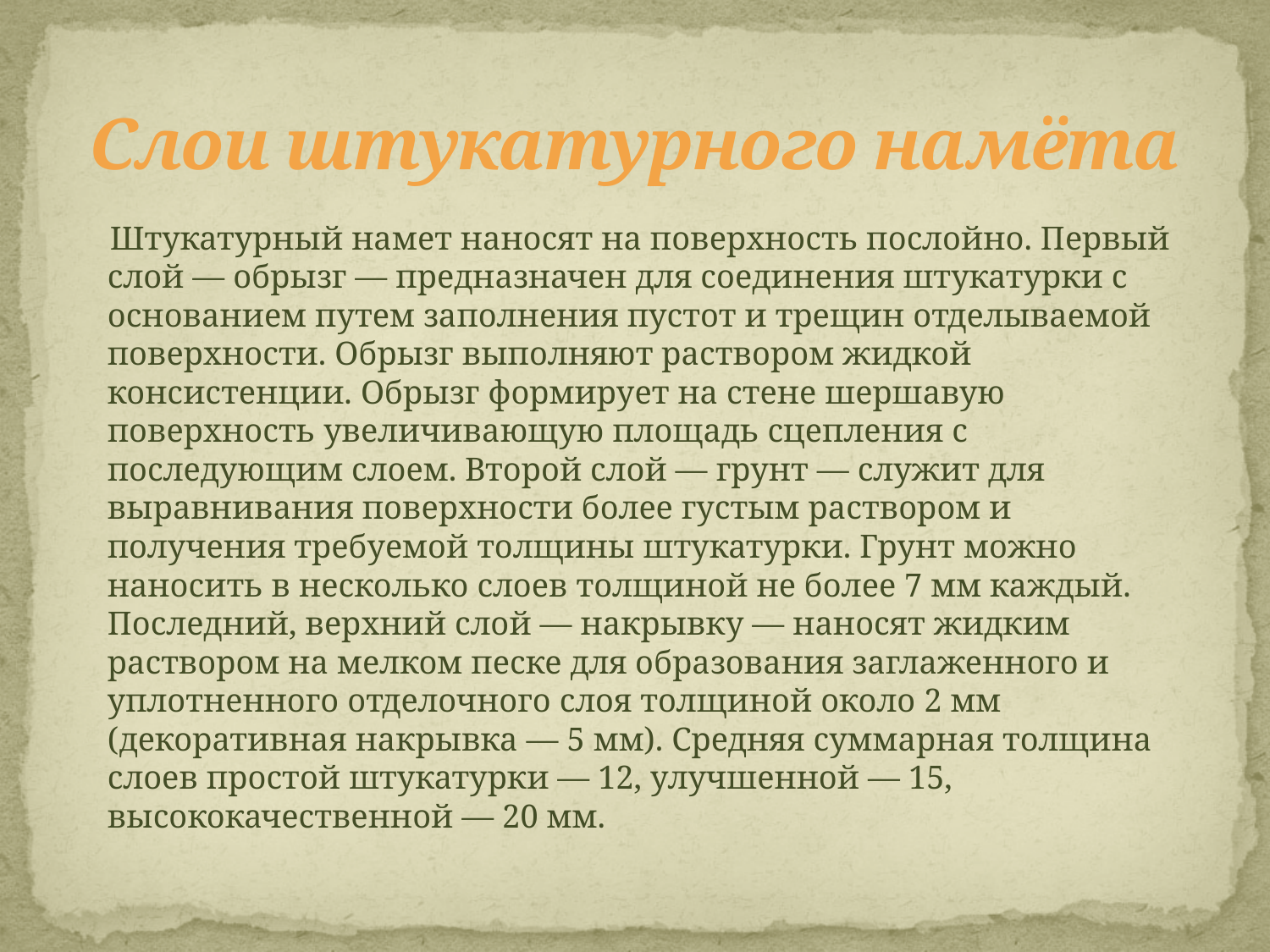

# Слои штукатурного намёта
    Штукатурный намет наносят на поверхность послойно. Первый слой — обрызг — предназначен для соединения штукатурки с основанием путем заполнения пустот и трещин отделываемой поверхности. Обрызг выполняют раствором жидкой консистенции. Обрызг формирует на стене шершавую поверхность увеличивающую площадь сцепления с последующим слоем. Второй слой — грунт — служит для выравнивания поверхности более густым раствором и получения требуемой толщины штукатурки. Грунт можно наносить в несколько слоев толщиной не более 7 мм каждый. Последний, верхний слой — накрывку — наносят жидким раствором на мелком песке для образования заглаженного и уплотненного отделочного слоя толщиной около 2 мм (декоративная накрывка — 5 мм). Средняя суммарная толщина слоев простой штукатурки — 12, улучшенной — 15, высококачественной — 20 мм.